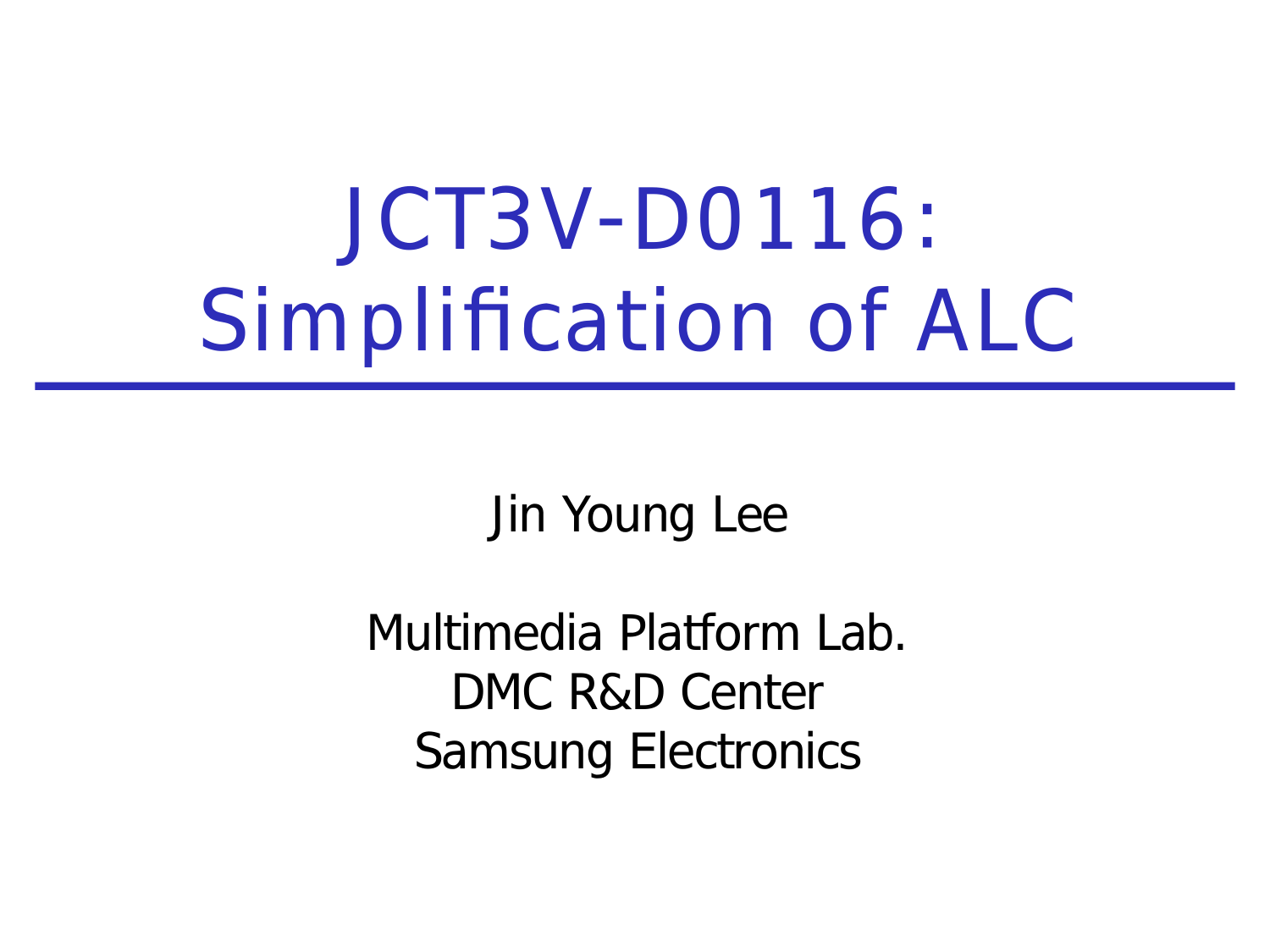

JCT3V-D0116: Simplification of ALC

Jin Young Lee

Multimedia Platform Lab.
DMC R&D Center
Samsung Electronics